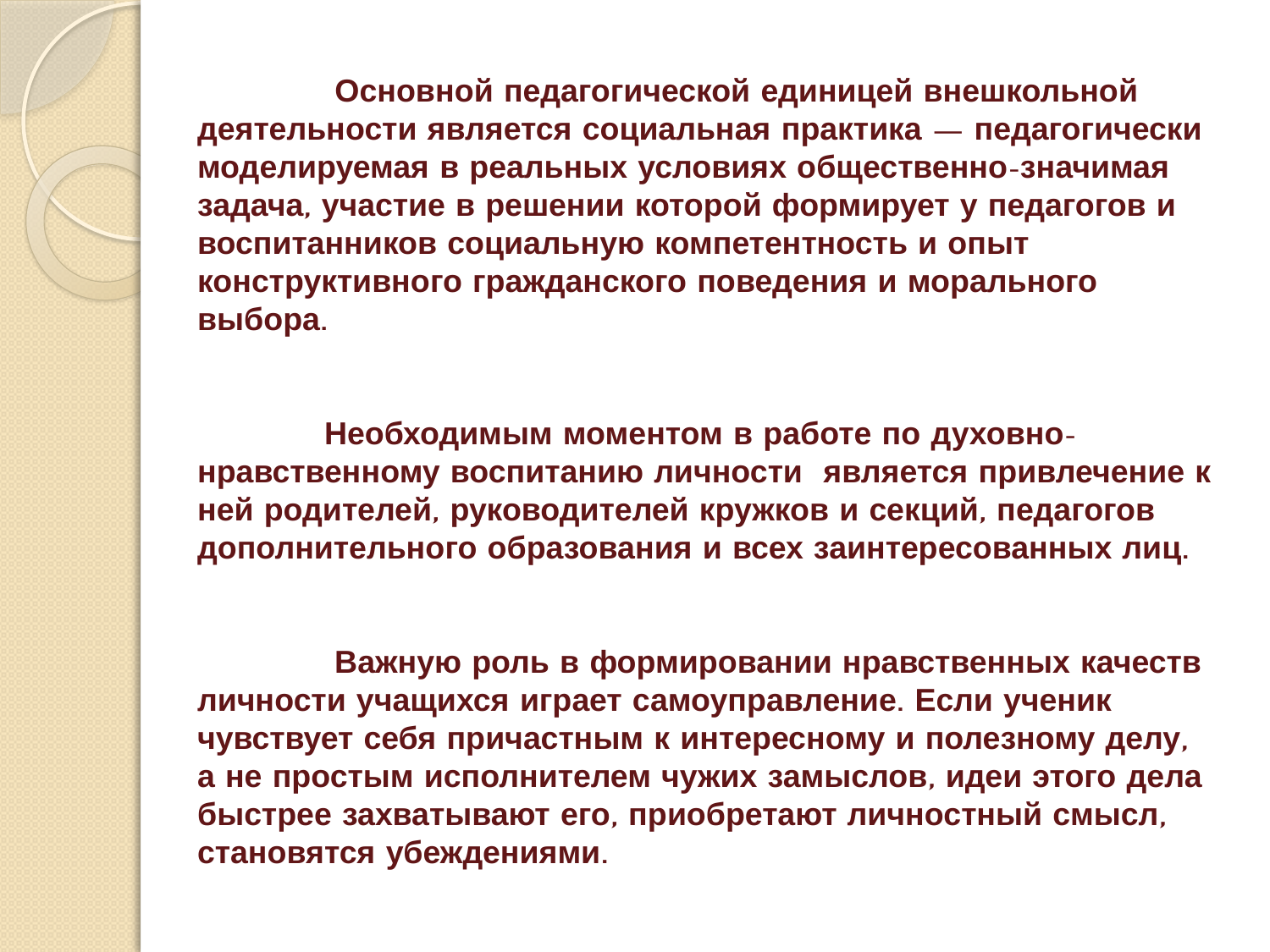

# Основной педагогической единицей внешкольной деятельности является социальная практика — педагогически моделируемая в реальных условиях общественно-значимая задача, участие в решении которой формирует у педагогов и воспитанников социальную компетентность и опыт конструктивного гражданского поведения и морального выбора. Необходимым моментом в работе по духовно-нравственному воспитанию личности  является привлечение к ней родителей, руководителей кружков и секций, педагогов дополнительного образования и всех заинтересованных лиц. Важную роль в формировании нравственных качеств личности учащихся играет самоуправление. Если ученик чувствует себя причастным к интересному и полезному делу, а не простым исполнителем чужих замыслов, идеи этого дела быстрее захватывают его, приобретают личностный смысл, становятся убеждениями.